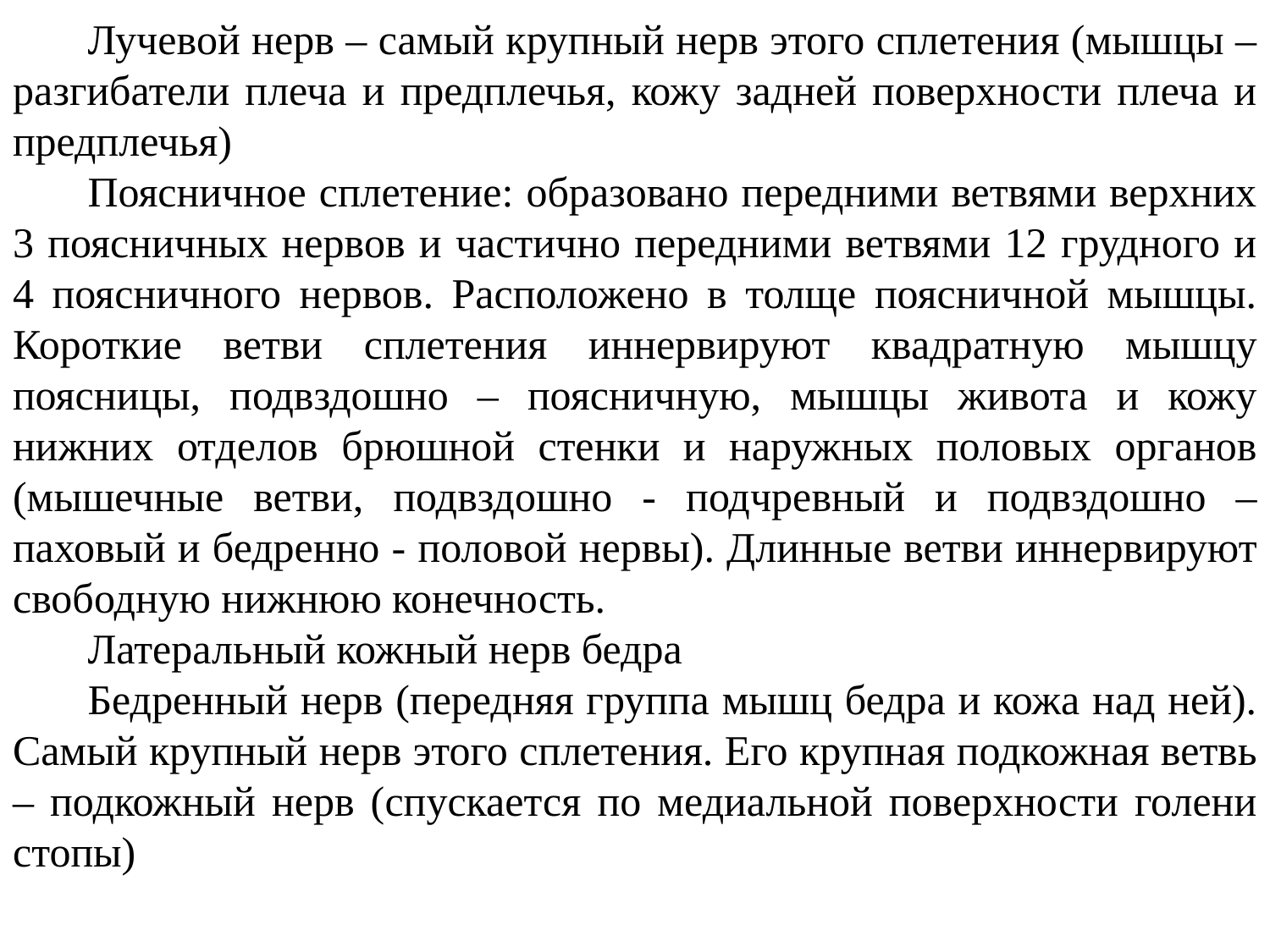

Лучевой нерв – самый крупный нерв этого сплетения (мышцы – разгибатели плеча и предплечья, кожу задней поверхности плеча и предплечья)
Поясничное сплетение: образовано передними ветвями верхних 3 поясничных нервов и частично передними ветвями 12 грудного и 4 поясничного нервов. Расположено в толще поясничной мышцы. Короткие ветви сплетения иннервируют квадратную мышцу поясницы, подвздошно – поясничную, мышцы живота и кожу нижних отделов брюшной стенки и наружных половых органов (мышечные ветви, подвздошно - подчревный и подвздошно – паховый и бедренно - половой нервы). Длинные ветви иннервируют свободную нижнюю конечность.
Латеральный кожный нерв бедра
Бедренный нерв (передняя группа мышц бедра и кожа над ней). Самый крупный нерв этого сплетения. Его крупная подкожная ветвь – подкожный нерв (спускается по медиальной поверхности голени стопы)